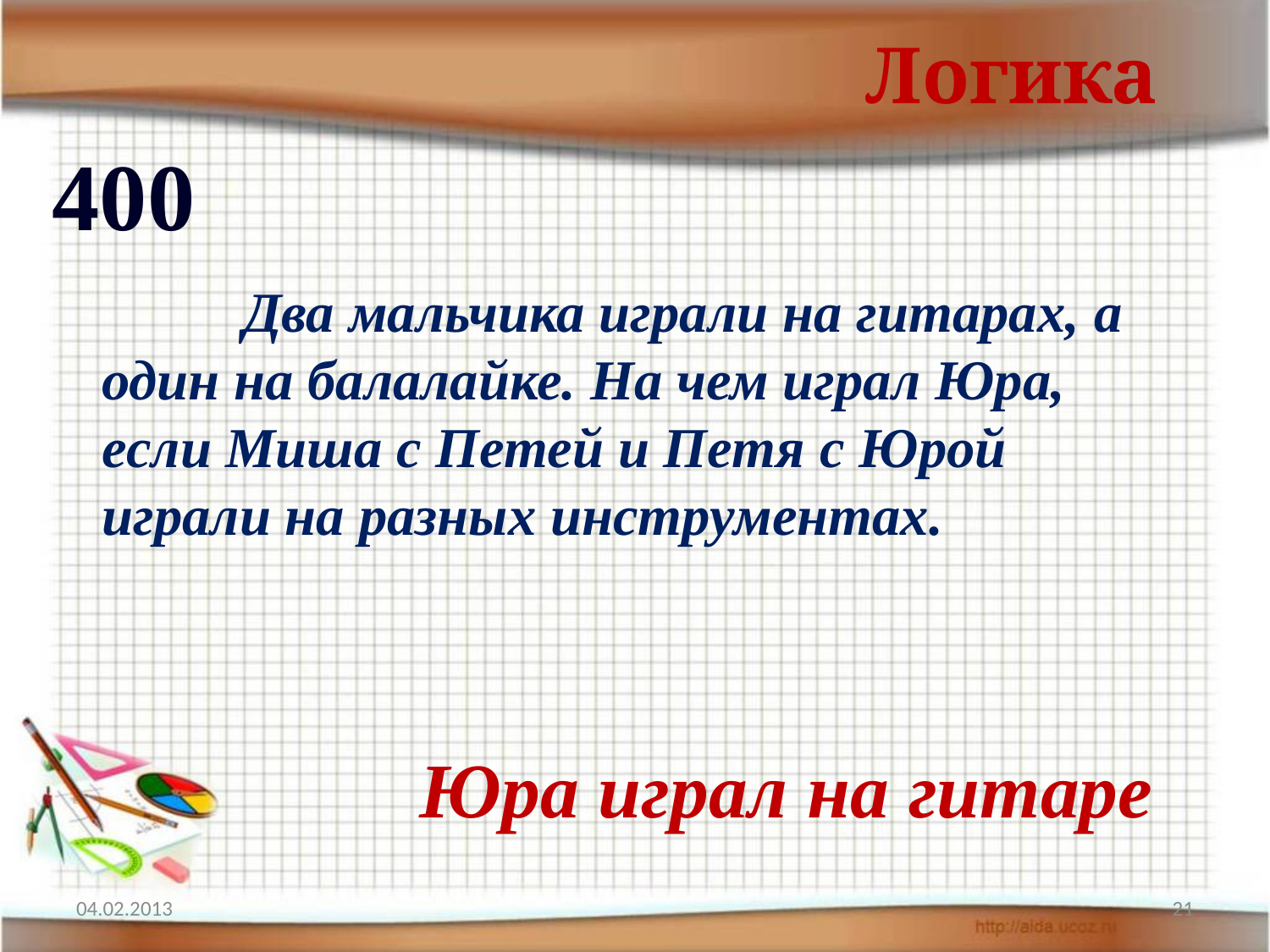

Логика
400
	 Два мальчика играли на гитарах, а один на балалайке. На чем играл Юра, если Миша с Петей и Петя с Юрой играли на разных инструментах.

Юра играл на гитаре
04.02.2013
21